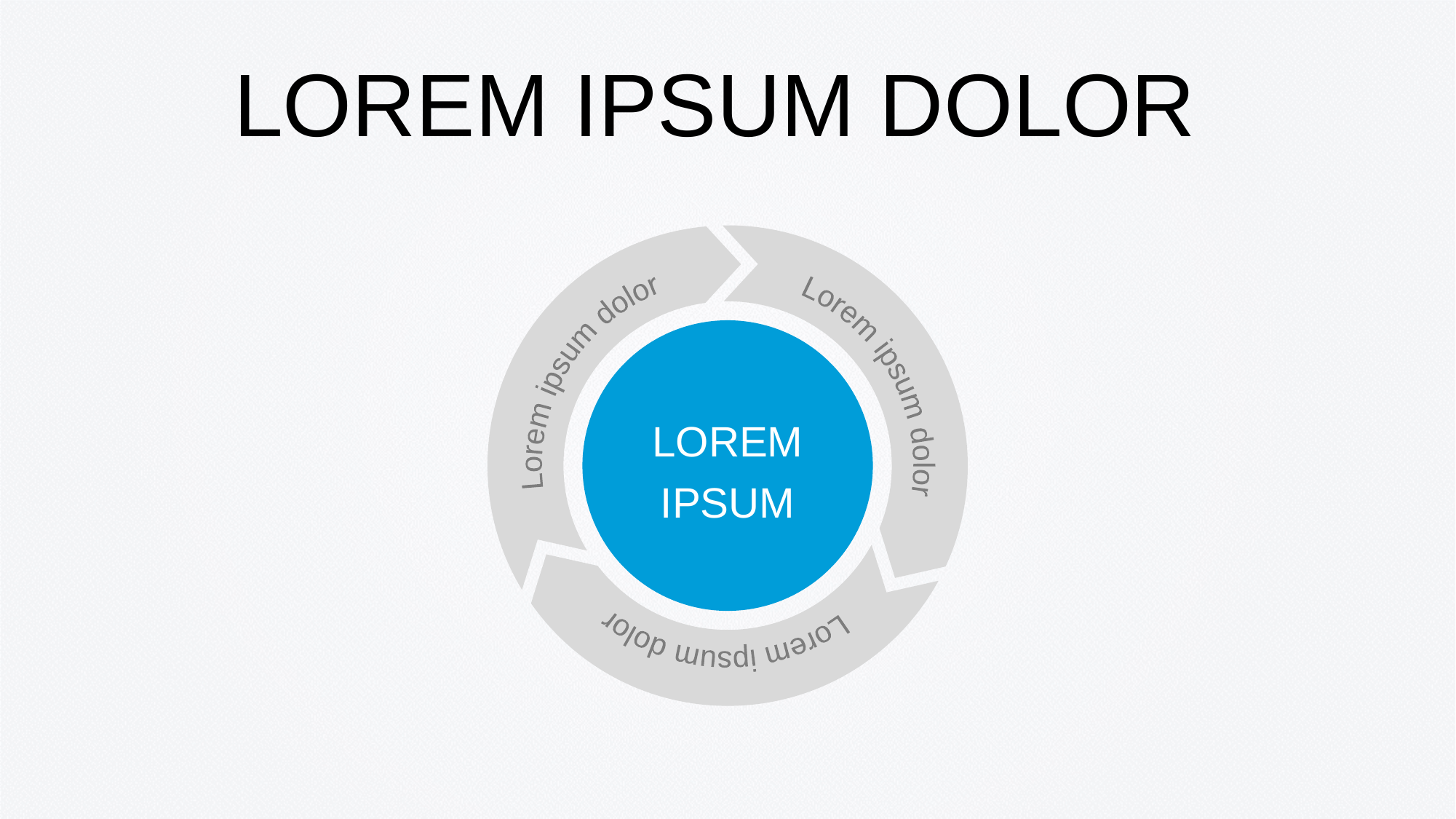

# LOREM IPSUM DOLOR

Lorem ipsum dolor
Lorem ipsum dolor
Lorem ipsum dolor
LOREM IPSUM